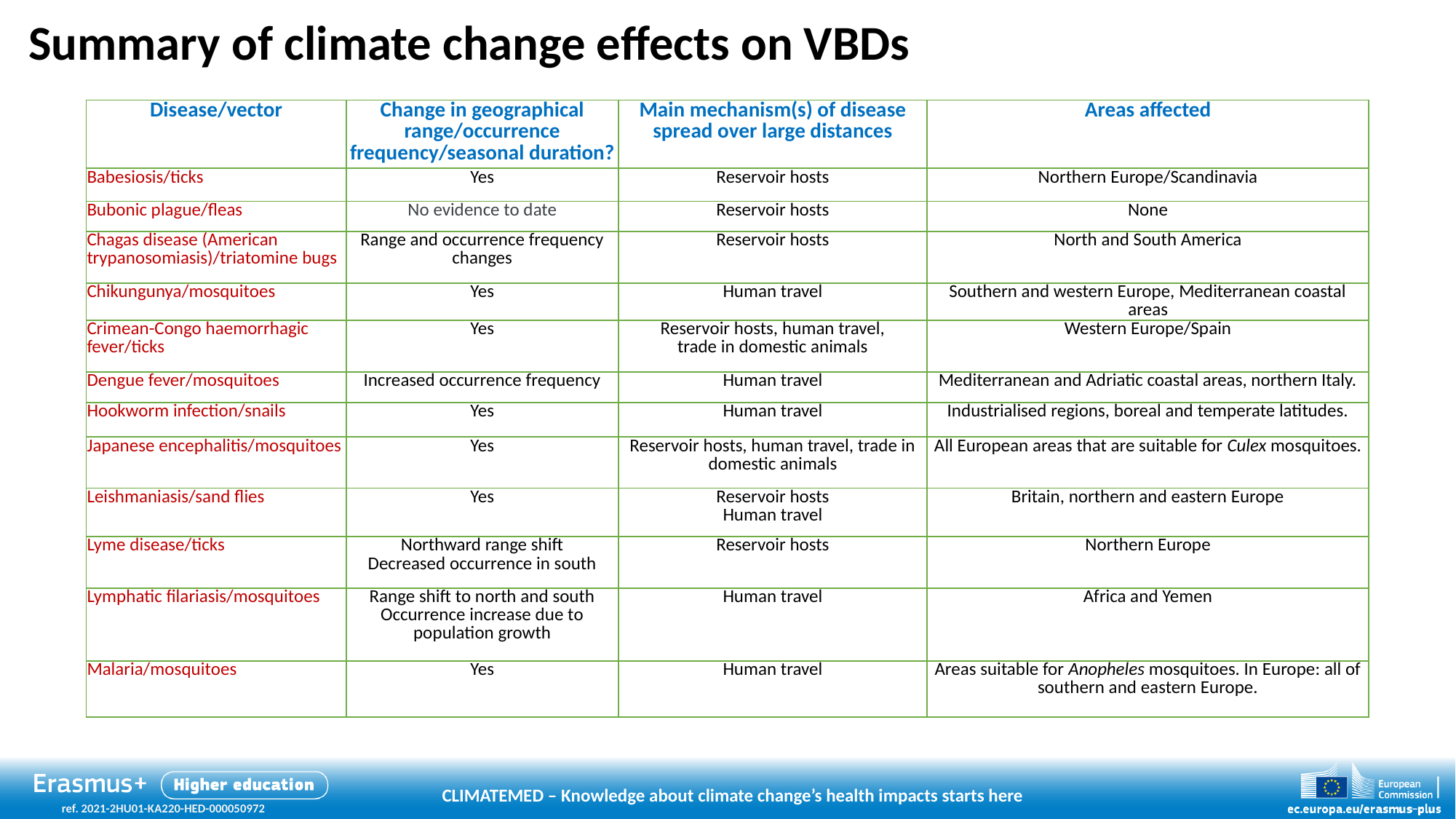

Summary of climate change effects on VBDs

| Disease/vector | Change in geographical range/occurrence frequency/seasonal duration? | Main mechanism(s) of disease spread over large distances | Areas affected |
| --- | --- | --- | --- |
| Babesiosis/ticks | Yes | Reservoir hosts | Northern Europe/Scandinavia |
| Bubonic plague/fleas | No evidence to date | Reservoir hosts | None |
| Chagas disease (American trypanosomiasis)/triatomine bugs | Range and occurrence frequency changes | Reservoir hosts | North and South America |
| Chikungunya/mosquitoes | Yes | Human travel | Southern and western Europe, Mediterranean coastal areas |
| Crimean-Congo haemorrhagic fever/ticks | Yes | Reservoir hosts, human travel, trade in domestic animals | Western Europe/Spain |
| Dengue fever/mosquitoes | Increased occurrence frequency | Human travel | Mediterranean and Adriatic coastal areas, northern Italy. |
| Hookworm infection/snails | Yes | Human travel | Industrialised regions, boreal and temperate latitudes. |
| Japanese encephalitis/mosquitoes | Yes | Reservoir hosts, human travel, trade in domestic animals | All European areas that are suitable for Culex mosquitoes. |
| Leishmaniasis/sand flies | Yes | Reservoir hosts Human travel | Britain, northern and eastern Europe |
| Lyme disease/ticks | Northward range shift Decreased occurrence in south | Reservoir hosts | Northern Europe |
| Lymphatic filariasis/mosquitoes | Range shift to north and south Occurrence increase due to population growth | Human travel | Africa and Yemen |
| Malaria/mosquitoes | Yes | Human travel | Areas suitable for Anopheles mosquitoes. In Europe: all of southern and eastern Europe. |